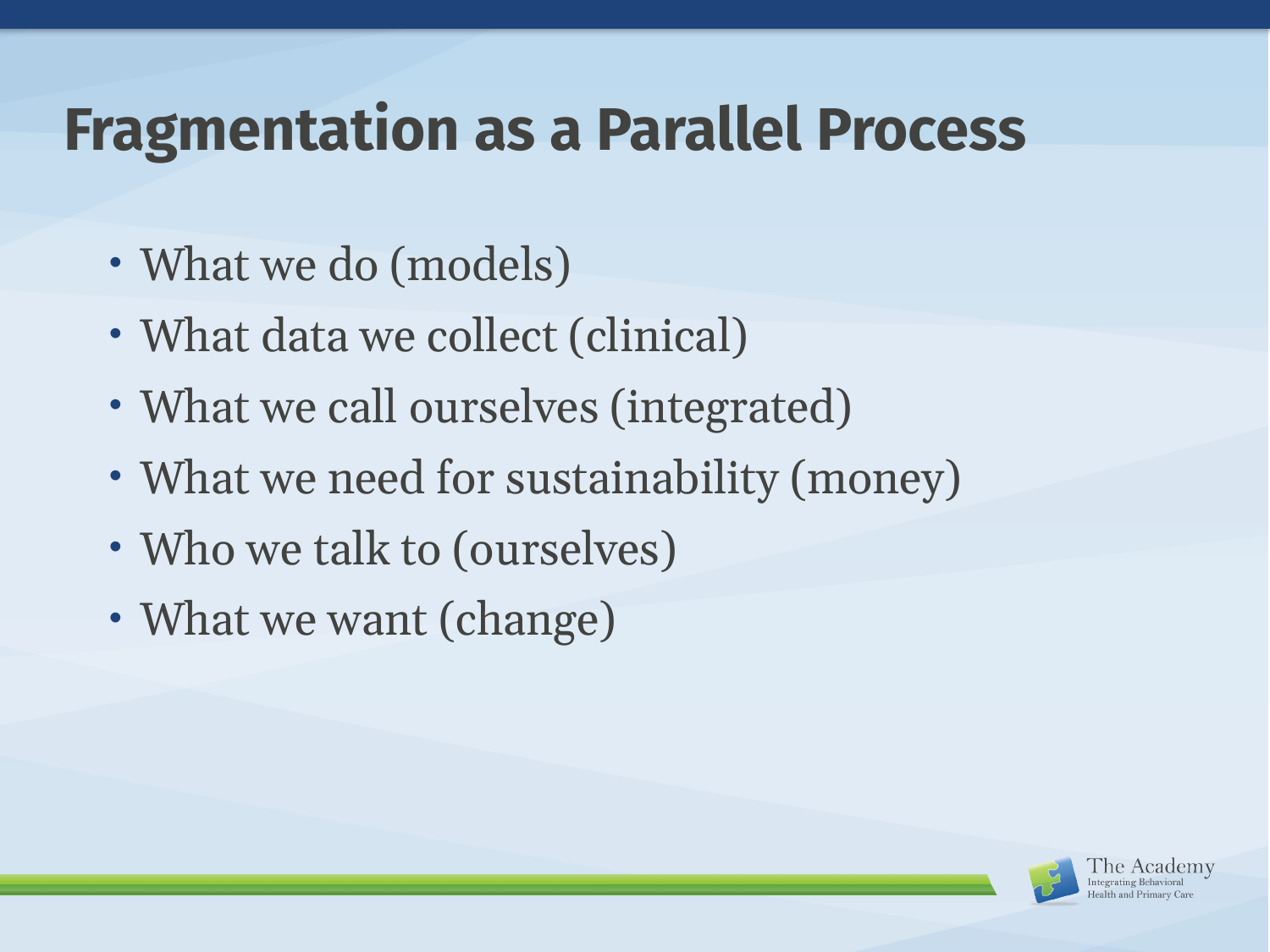

# Fragmentation as a Parallel Process
What we do (models)
What data we collect (clinical)
What we call ourselves (integrated)
What we need for sustainability (money)
Who we talk to (ourselves)
What we want (change)